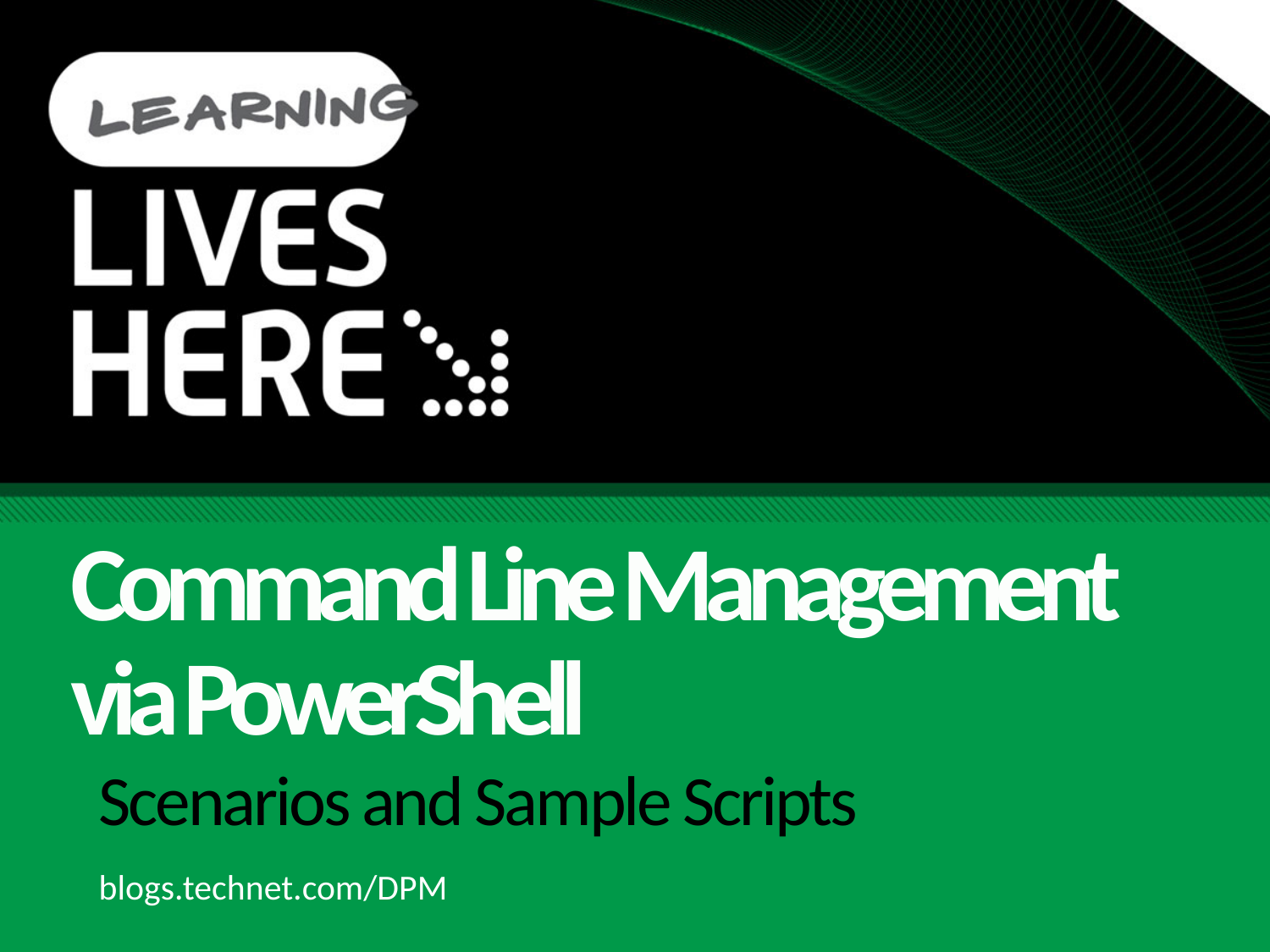

Command Line Management
via PowerShell
# Scenarios and Sample Scripts
blogs.technet.com/DPM